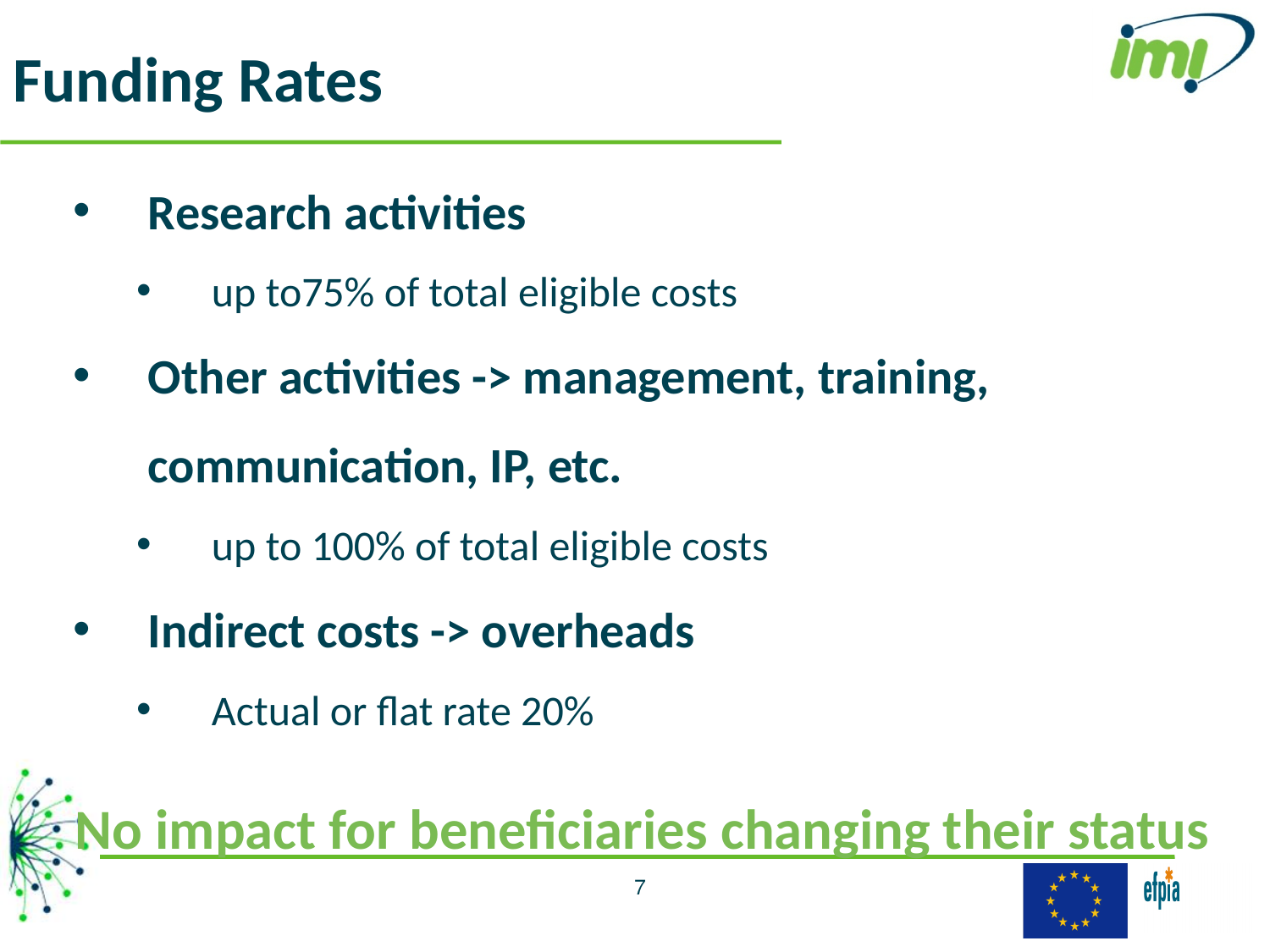

Funding Rates

Research activities
up to75% of total eligible costs
Other activities -> management, training, communication, IP, etc.
up to 100% of total eligible costs
Indirect costs -> overheads
Actual or flat rate 20%

No impact for beneficiaries changing their status

7